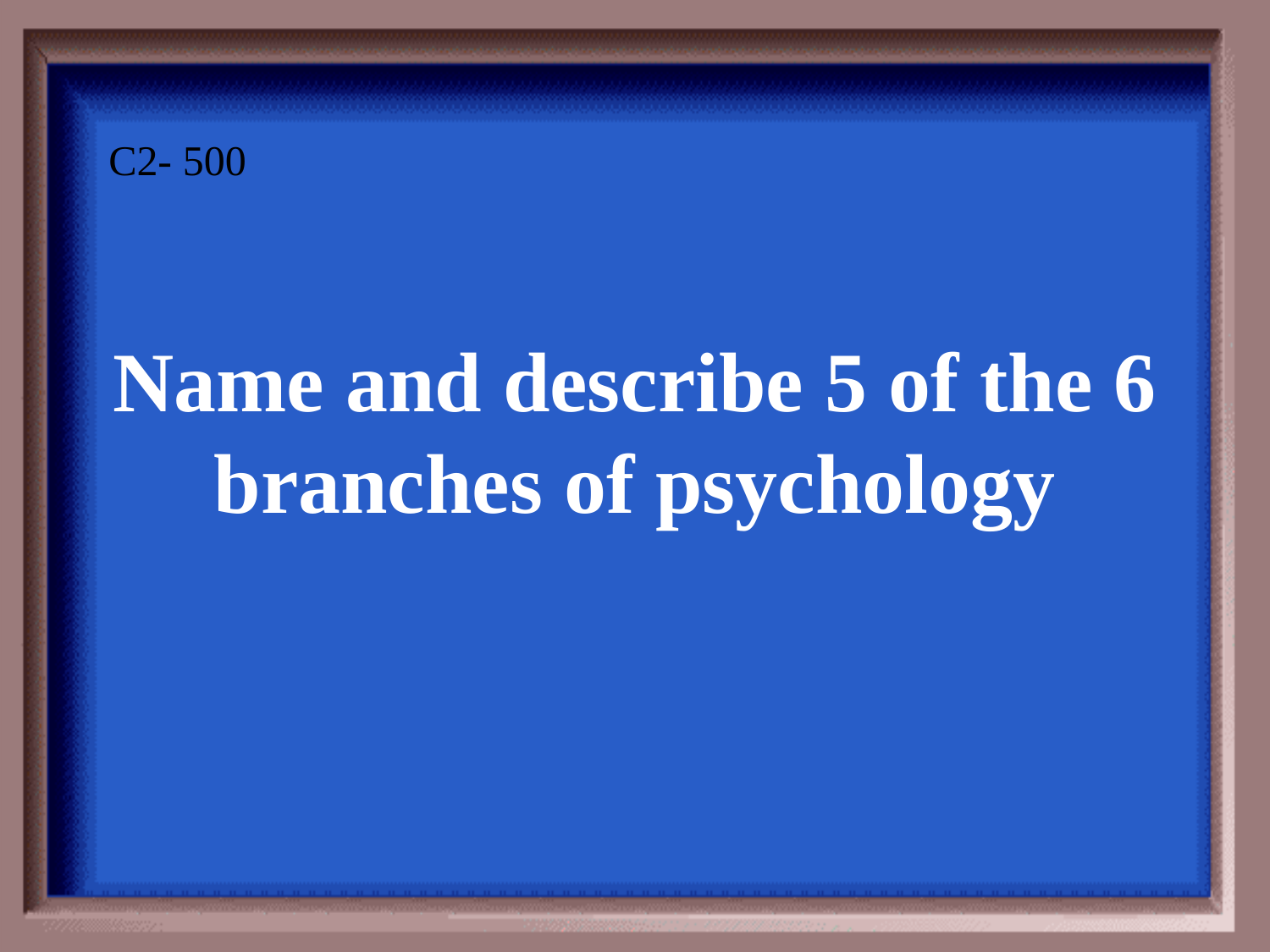

C2- 500
Name and describe 5 of the 6 branches of psychology